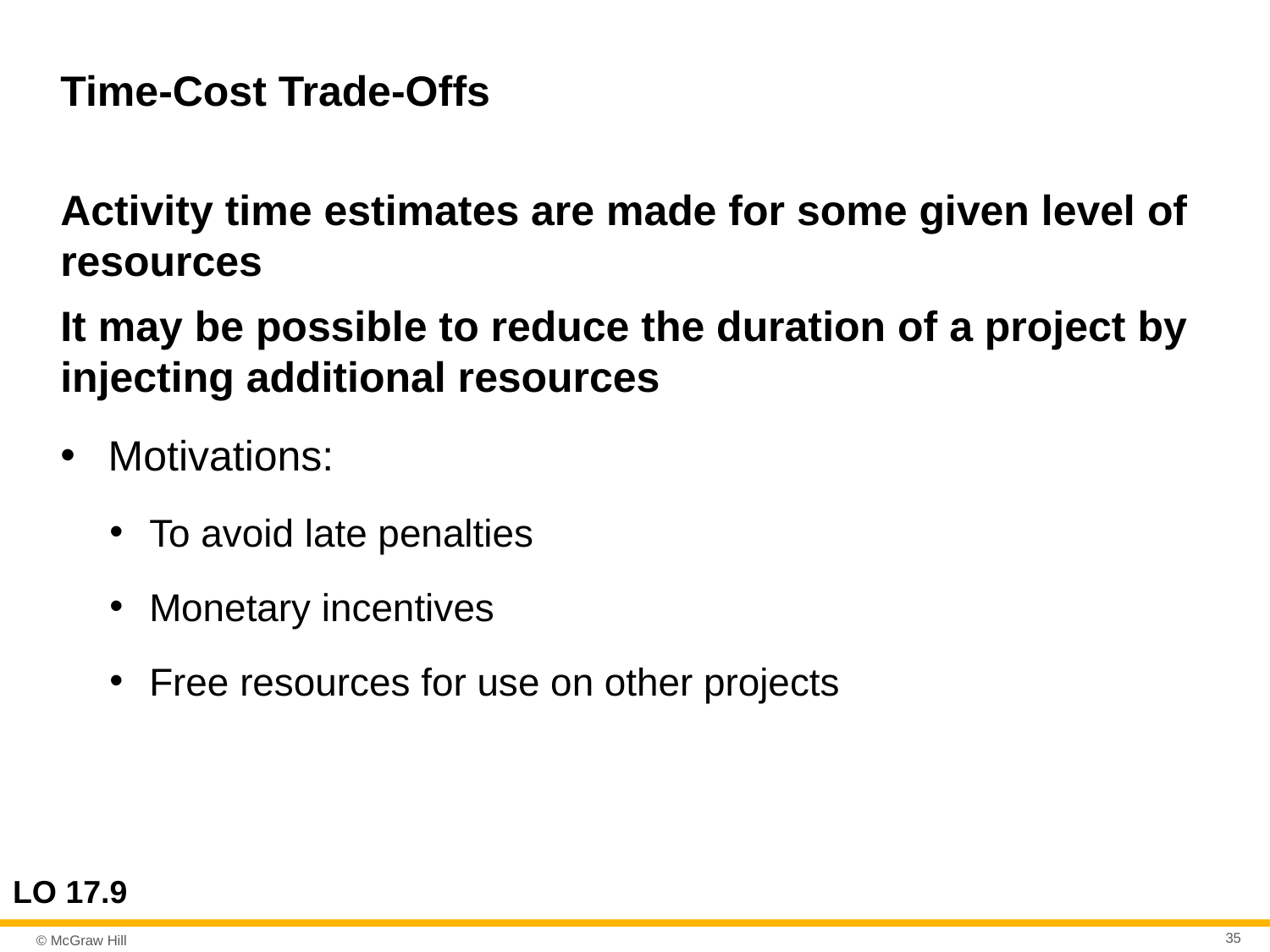

# Time-Cost Trade-Offs
Activity time estimates are made for some given level of resources
It may be possible to reduce the duration of a project by injecting additional resources
Motivations:
To avoid late penalties
Monetary incentives
Free resources for use on other projects
LO 17.9